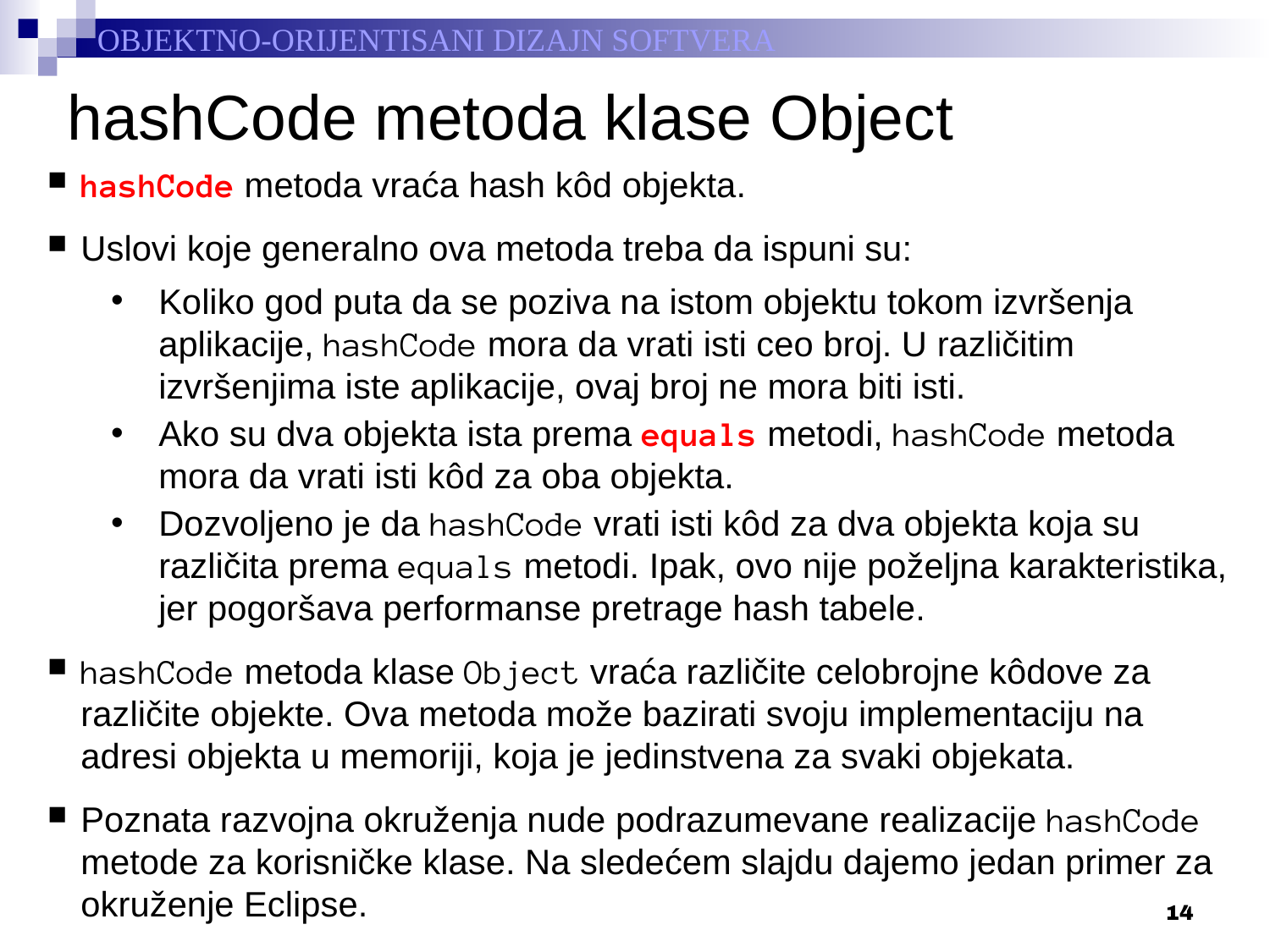

# hashCode metoda klase Object
hashCode metoda vraća hash kôd objekta.
Uslovi koje generalno ova metoda treba da ispuni su:
Koliko god puta da se poziva na istom objektu tokom izvršenja aplikacije, hashCode mora da vrati isti ceo broj. U različitim izvršenjima iste aplikacije, ovaj broj ne mora biti isti.
Ako su dva objekta ista prema equals metodi, hashCode metoda mora da vrati isti kôd za oba objekta.
Dozvoljeno je da hashCode vrati isti kôd za dva objekta koja su različita prema equals metodi. Ipak, ovo nije poželjna karakteristika, jer pogoršava performanse pretrage hash tabele.
hashCode metoda klase Object vraća različite celobrojne kôdove za različite objekte. Ova metoda može bazirati svoju implementaciju na adresi objekta u memoriji, koja je jedinstvena za svaki objekata.
Poznata razvojna okruženja nude podrazumevane realizacije hashCode metode za korisničke klase. Na sledećem slajdu dajemo jedan primer za okruženje Eclipse.
14